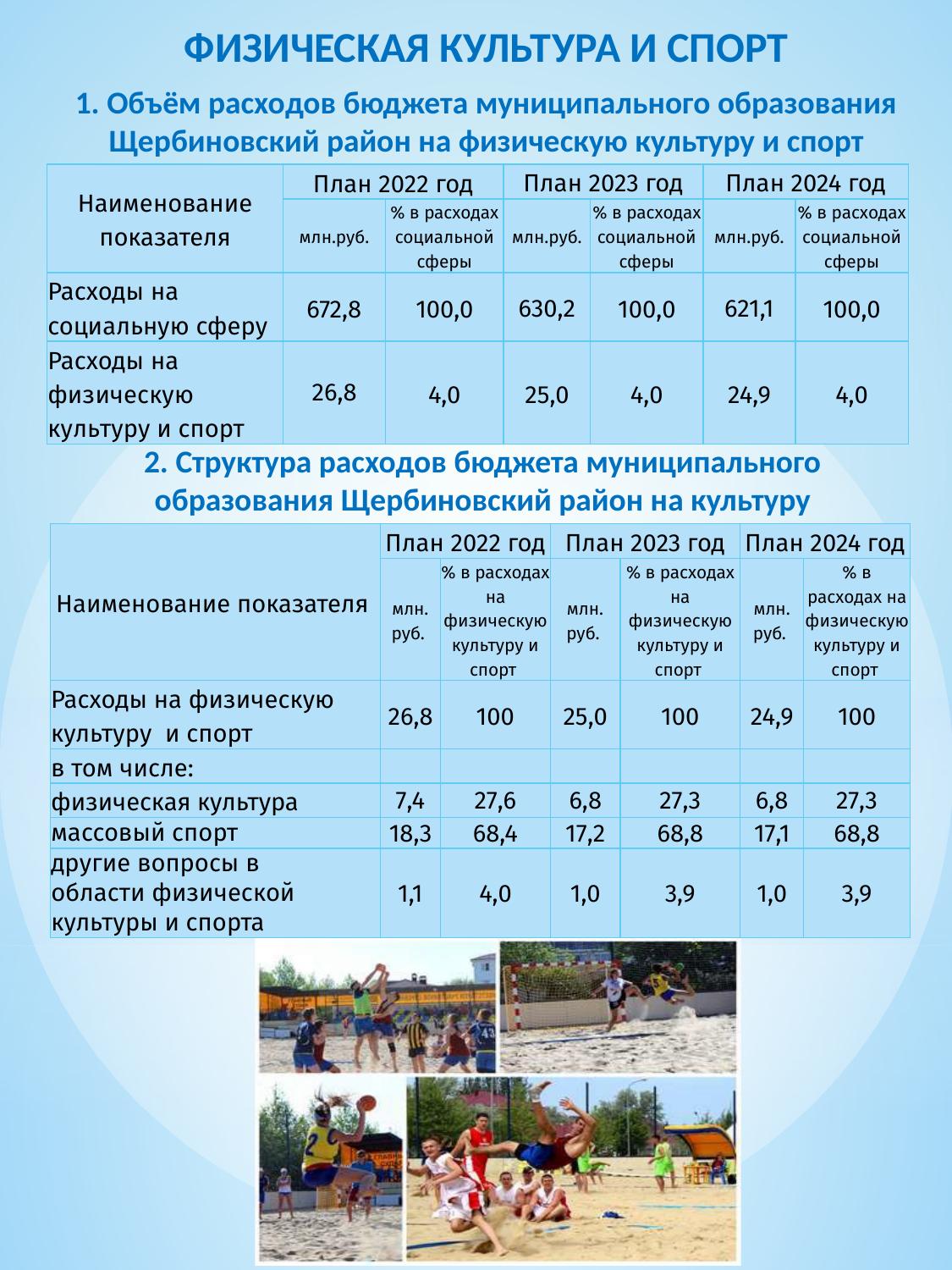

ФИЗИЧЕСКАЯ КУЛЬТУРА И СПОРТ
1. Объём расходов бюджета муниципального образования Щербиновский район на физическую культуру и спорт
| Наименование показателя | План 2022 год |  | План 2023 год |  | План 2024 год |  |
| --- | --- | --- | --- | --- | --- | --- |
|  | млн.руб. | % в расходах социальной сферы | млн.руб. | % в расходах социальной сферы | млн.руб. | % в расходах социальной сферы |
| Расходы на социальную сферу | 672,8 | 100,0 | 630,2 | 100,0 | 621,1 | 100,0 |
| Расходы на физическую культуру и спорт | 26,8 | 4,0 | 25,0 | 4,0 | 24,9 | 4,0 |
2. Структура расходов бюджета муниципального образования Щербиновский район на культуру
| Наименование показателя | План 2022 год |  | План 2023 год |  | План 2024 год |  |
| --- | --- | --- | --- | --- | --- | --- |
|  | млн. руб. | % в расходах на физическую культуру и спорт | млн. руб. | % в расходах на физическую культуру и спорт | млн. руб. | % в расходах на физическую культуру и спорт |
| Расходы на физическую культуру и спорт | 26,8 | 100 | 25,0 | 100 | 24,9 | 100 |
| в том числе: |  |  |  |  |  |  |
| физическая культура | 7,4 | 27,6 | 6,8 | 27,3 | 6,8 | 27,3 |
| массовый спорт | 18,3 | 68,4 | 17,2 | 68,8 | 17,1 | 68,8 |
| другие вопросы в области физической культуры и спорта | 1,1 | 4,0 | 1,0 | 3,9 | 1,0 | 3,9 |